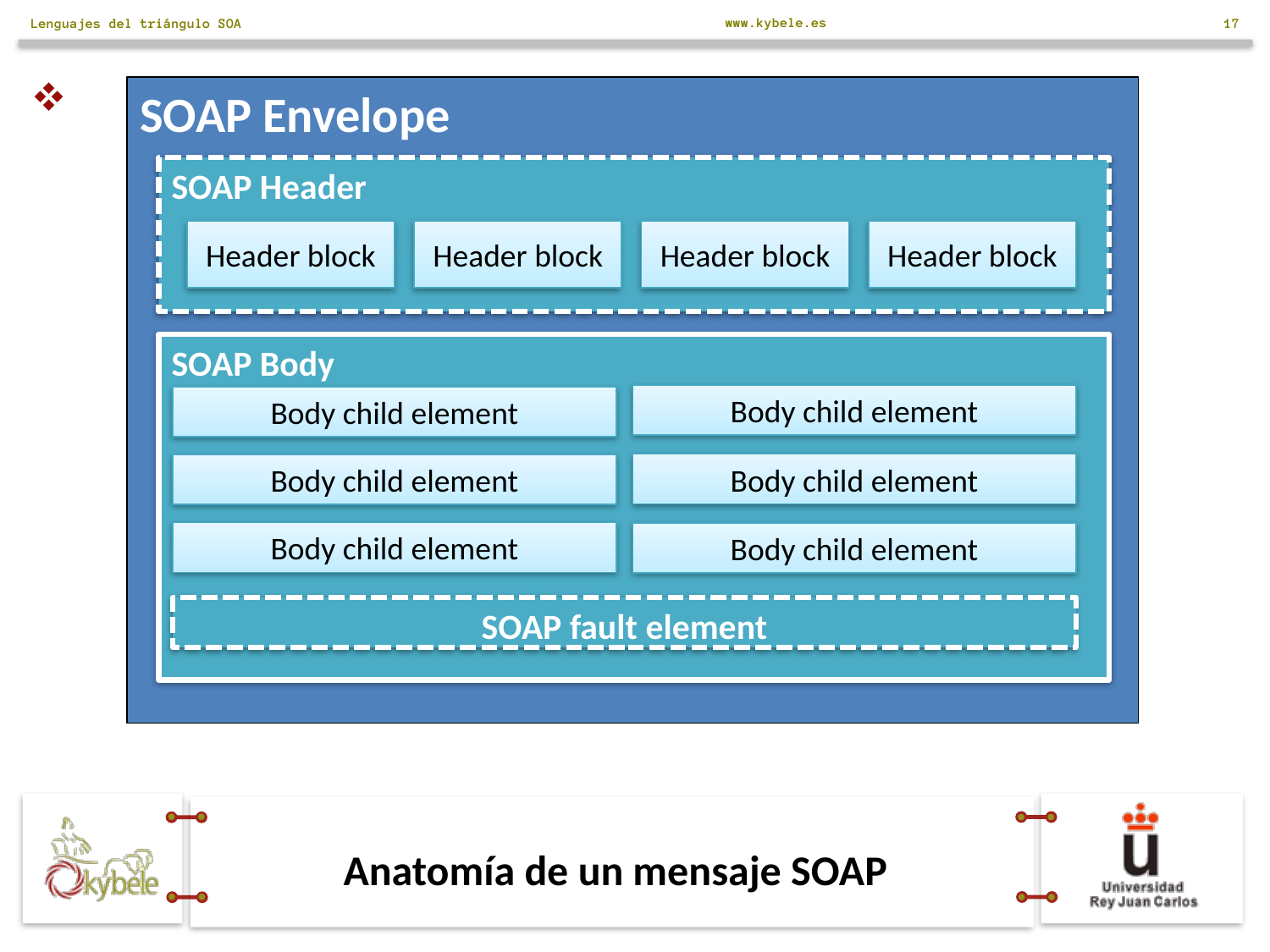

Lenguajes del triángulo SOA
17

SOAP Envelope
SOAP Header
Header block
Header block
Header block
Header block
SOAP Body
Body child element
Body child element
Body child element
Body child element
Body child element
Body child element
SOAP fault element
# Anatomía de un mensaje SOAP